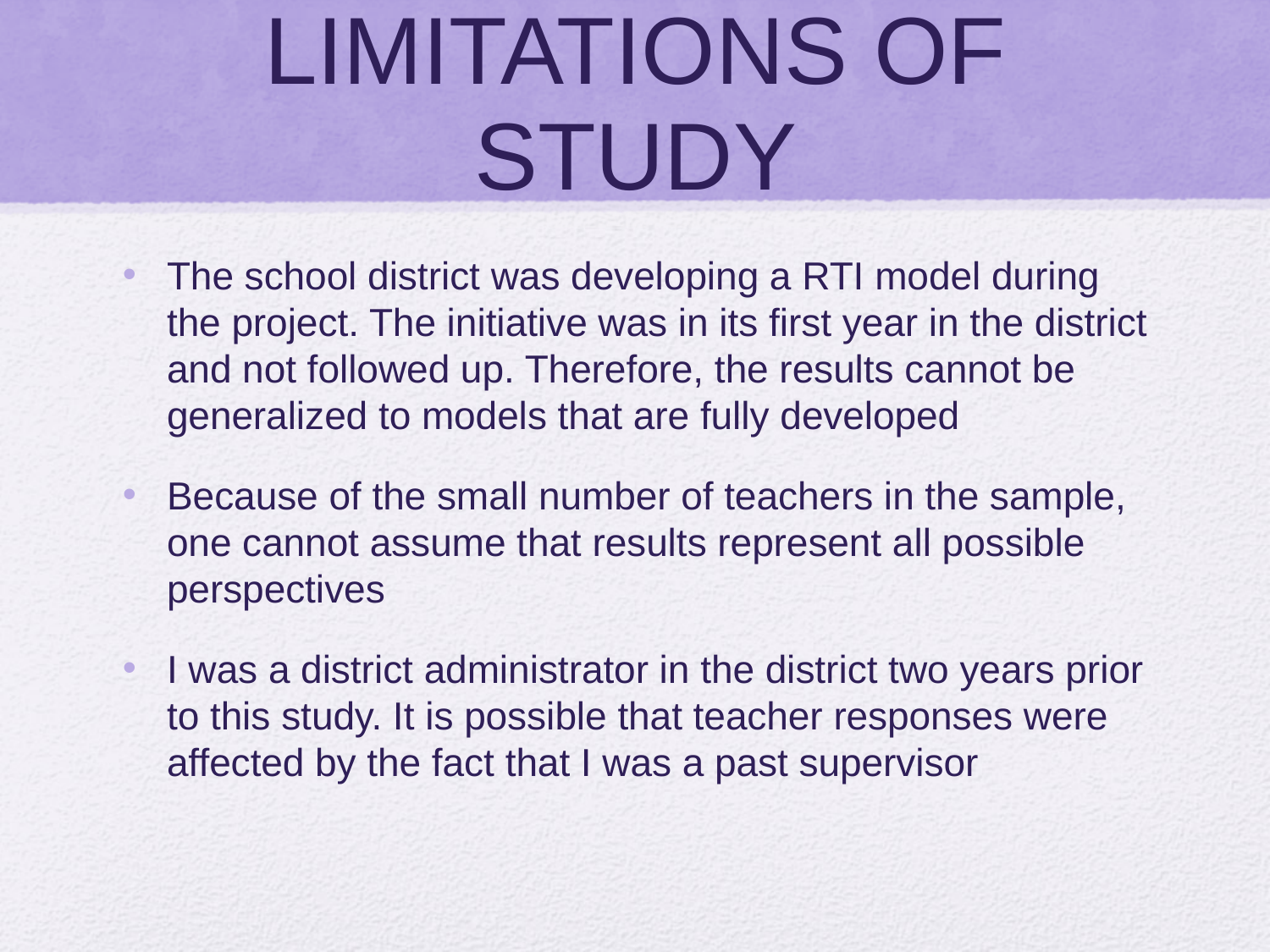

# LIMITATIONS OF STUDY
The school district was developing a RTI model during the project. The initiative was in its first year in the district and not followed up. Therefore, the results cannot be generalized to models that are fully developed
Because of the small number of teachers in the sample, one cannot assume that results represent all possible perspectives
I was a district administrator in the district two years prior to this study. It is possible that teacher responses were affected by the fact that I was a past supervisor